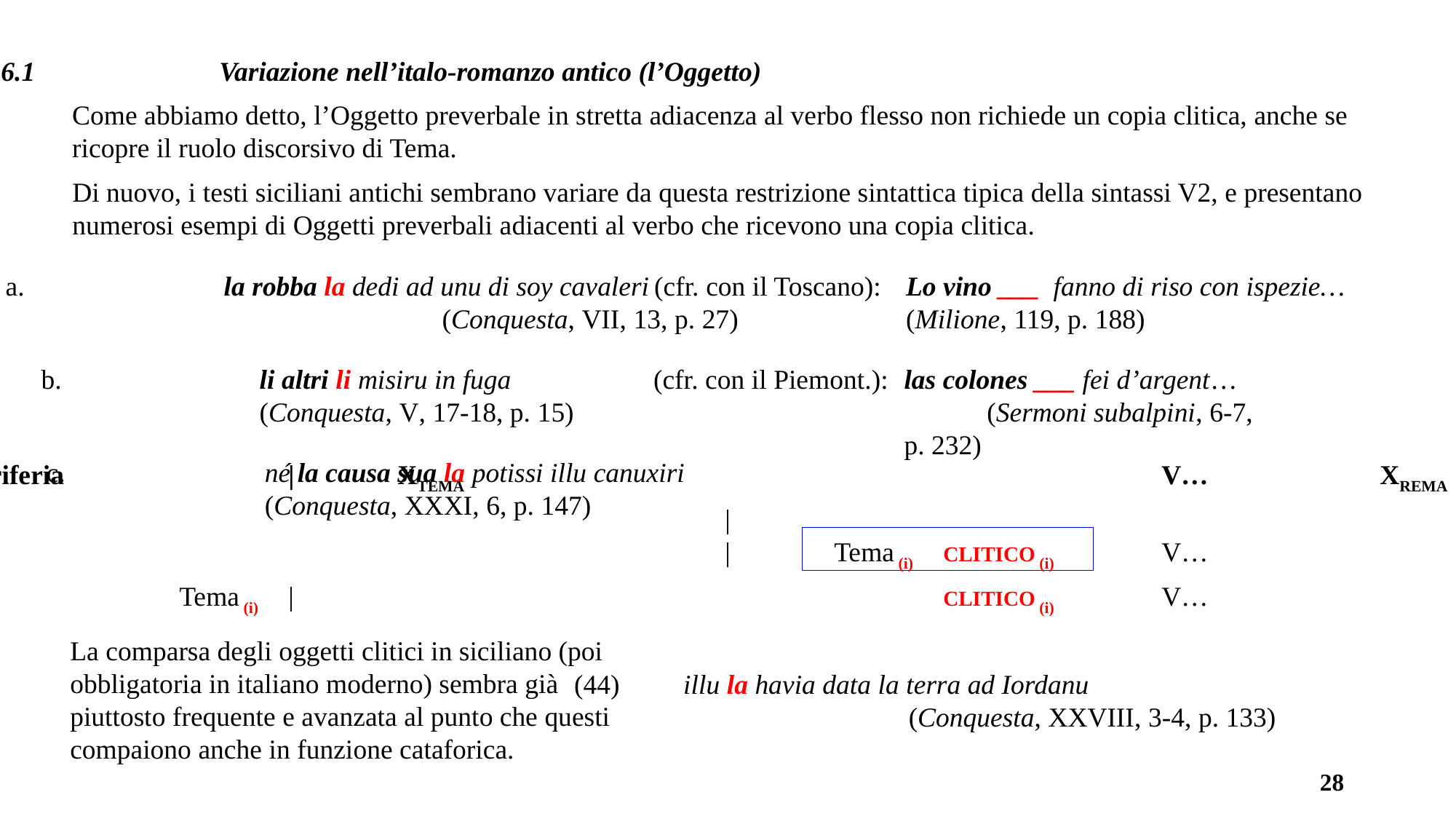

6.1		Variazione nell’italo-romanzo antico (l’Oggetto)
Come abbiamo detto, l’Oggetto preverbale in stretta adiacenza al verbo flesso non richiede un copia clitica, anche se
ricopre il ruolo discorsivo di Tema.
Di nuovo, i testi siciliani antichi sembrano variare da questa restrizione sintattica tipica della sintassi V2, e presentano
numerosi esempi di Oggetti preverbali adiacenti al verbo che ricevono una copia clitica.
(43)	a.		la robba la dedi ad unu di soy cavaleri
					(Conquesta, vii, 13, p. 27)
(cfr. con il Toscano):
Lo vino ___  fanno di riso con ispezie…
(Milione, 119, p. 188)
las colones ___ fei d’argent…                 (Sermoni subalpini, 6-7, p. 232)
b.		li altri li misiru in fuga
		(Conquesta, v, 17-18, p. 15)
(cfr. con il Piemont.):
c.		né la causa sua la potissi illu canuxiri
		(Conquesta, xxxi, 6, p. 147)
			Periferia 		|	Xtema							V…		Xrema	 	(dove X = Oggetto)

										|											V…		Rema
										|	Tema (i) 	clitico (i) 	V…

					Tema (i) 	|					 	clitico (i)	V…

La comparsa degli oggetti clitici in siciliano (poi
obbligatoria in italiano moderno) sembra già
piuttosto frequente e avanzata al punto che questi
compaiono anche in funzione cataforica.
(44)	illu la havia data la terra ad Iordanu
			 (Conquesta, xxviii, 3-4, p. 133)
28